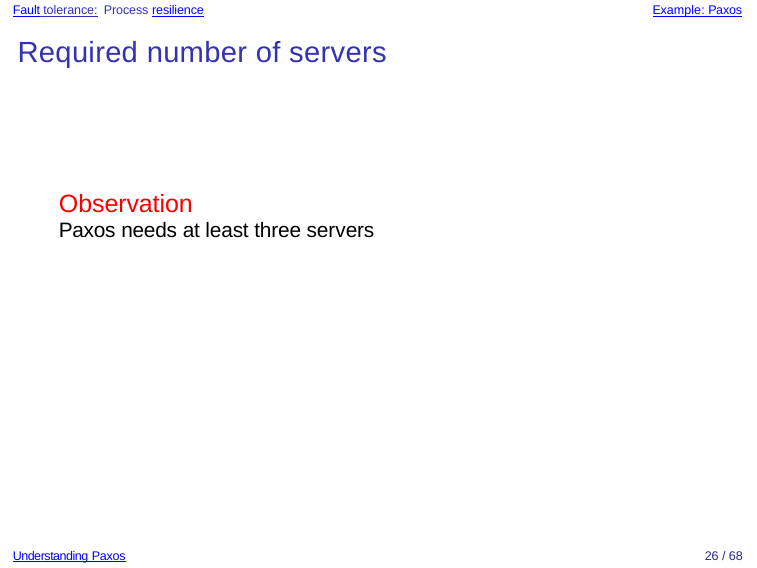

Fault tolerance: Process resilience
Example: Paxos
Required number of servers
Observation
Paxos needs at least three servers
Understanding Paxos
26 / 68